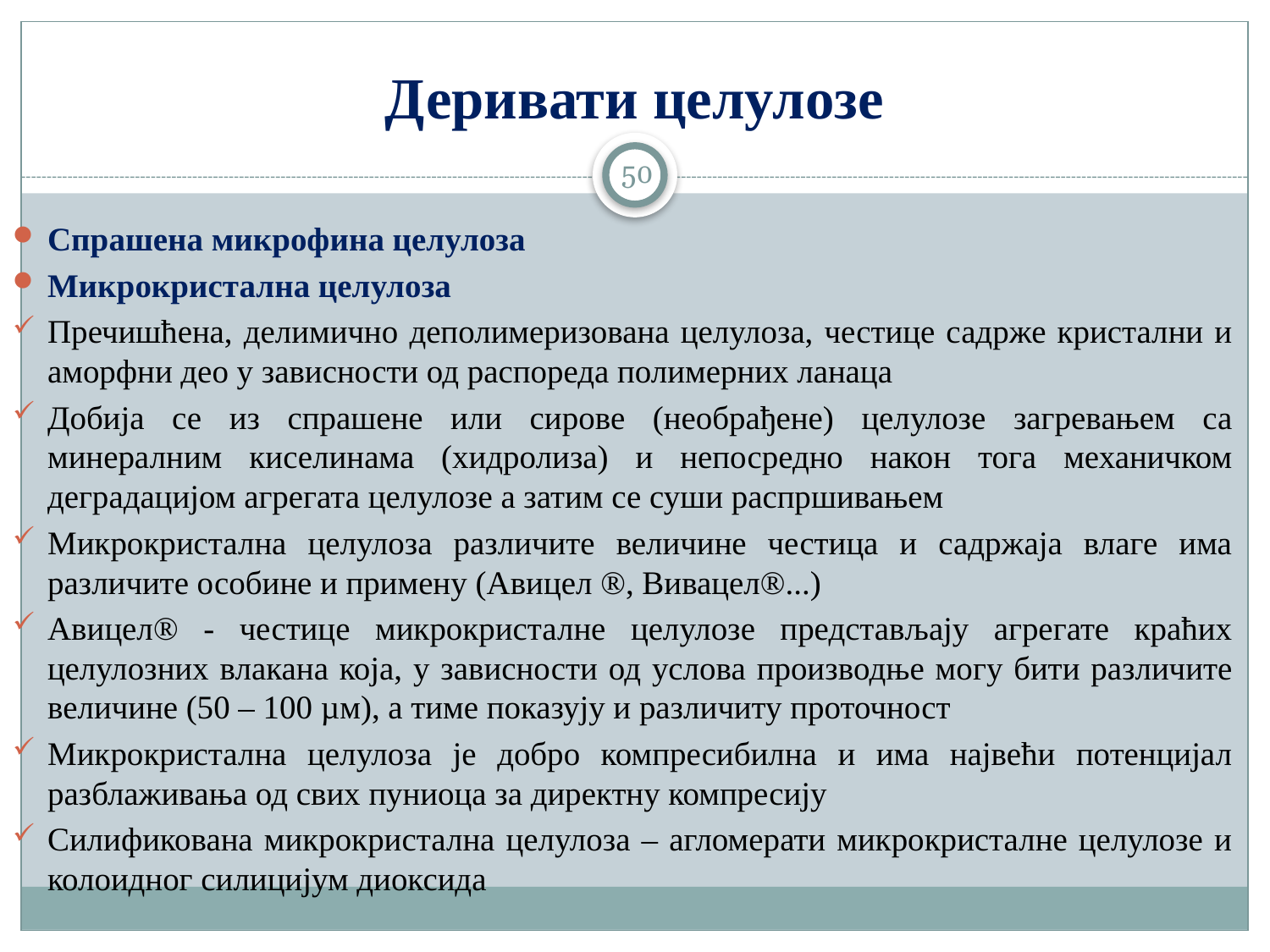

# Деривати целулозе
50
Спрашена микрофина целулоза
Микрокристална целулоза
Пречишћена, делимично деполимеризована целулоза, честице садрже кристални и аморфни део у зависности од распореда полимерних ланаца
Добија се из спрашене или сирове (необрађене) целулозе загревањем са минералним киселинама (хидролиза) и непосредно након тога механичком деградацијом агрегата целулозе а затим се суши распршивањем
Микрокристална целулоза различите величине честица и садржаја влаге има различите особине и примену (Авицел ®, Вивацел®...)
Авицел® - честице микрокристалне целулозе представљају агрегате краћих целулозних влакана која, у зависности од услова производње могу бити различите величине (50 – 100 µм), а тиме показују и различиту проточност
Микрокристална целулоза је добро компресибилна и има највећи потенцијал разблаживања од свих пуниоца за директну компресију
Силификована микрокристална целулоза – агломерати микрокристалне целулозе и колоидног силицијум диоксида